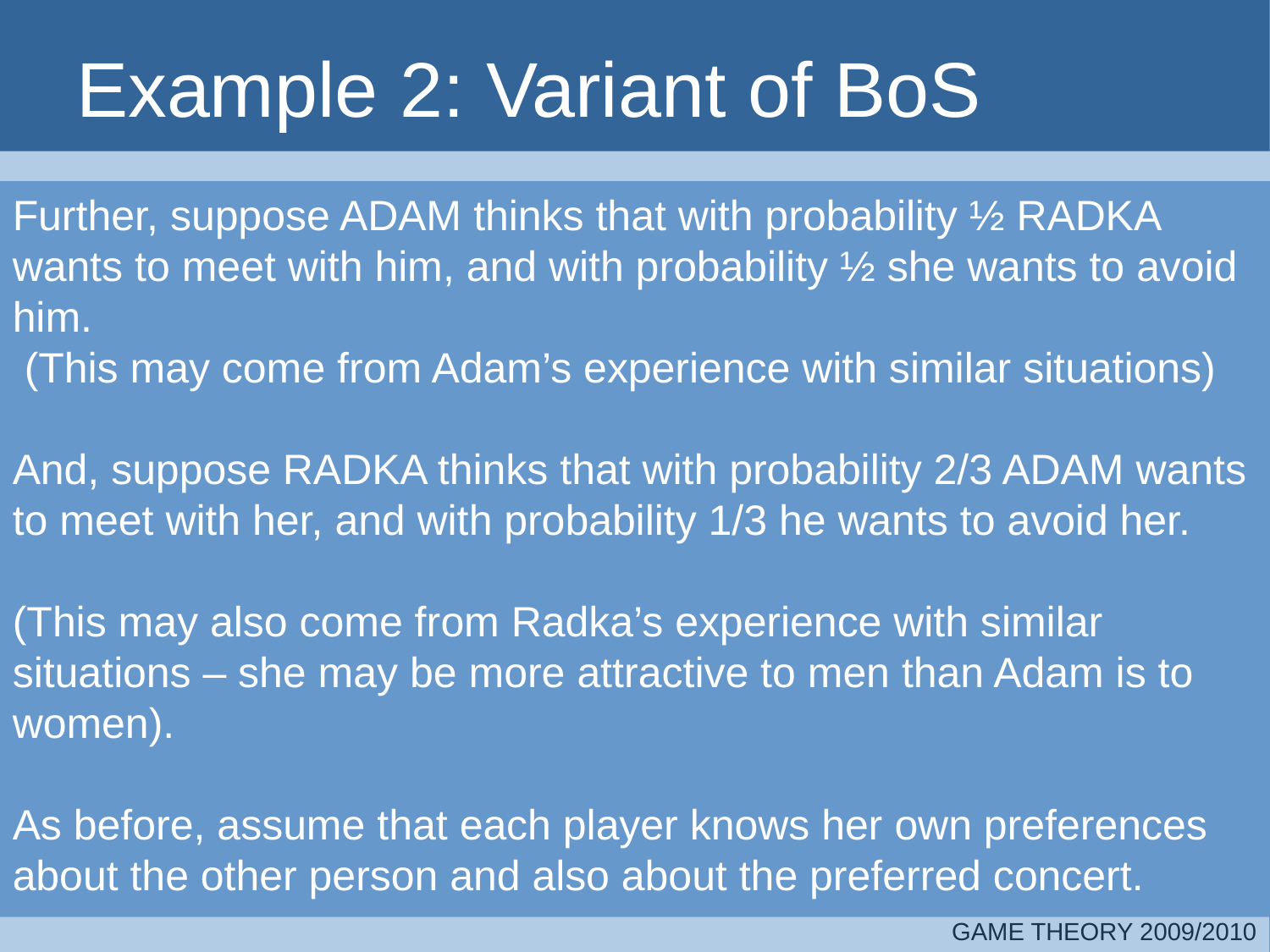

# Example 2: Variant of BoS
Further, suppose ADAM thinks that with probability ½ RADKA wants to meet with him, and with probability ½ she wants to avoid him.
 (This may come from Adam’s experience with similar situations)

And, suppose RADKA thinks that with probability 2/3 ADAM wants to meet with her, and with probability 1/3 he wants to avoid her.

(This may also come from Radka’s experience with similar situations – she may be more attractive to men than Adam is to women).

As before, assume that each player knows her own preferences about the other person and also about the preferred concert.
GAME THEORY 2009/2010